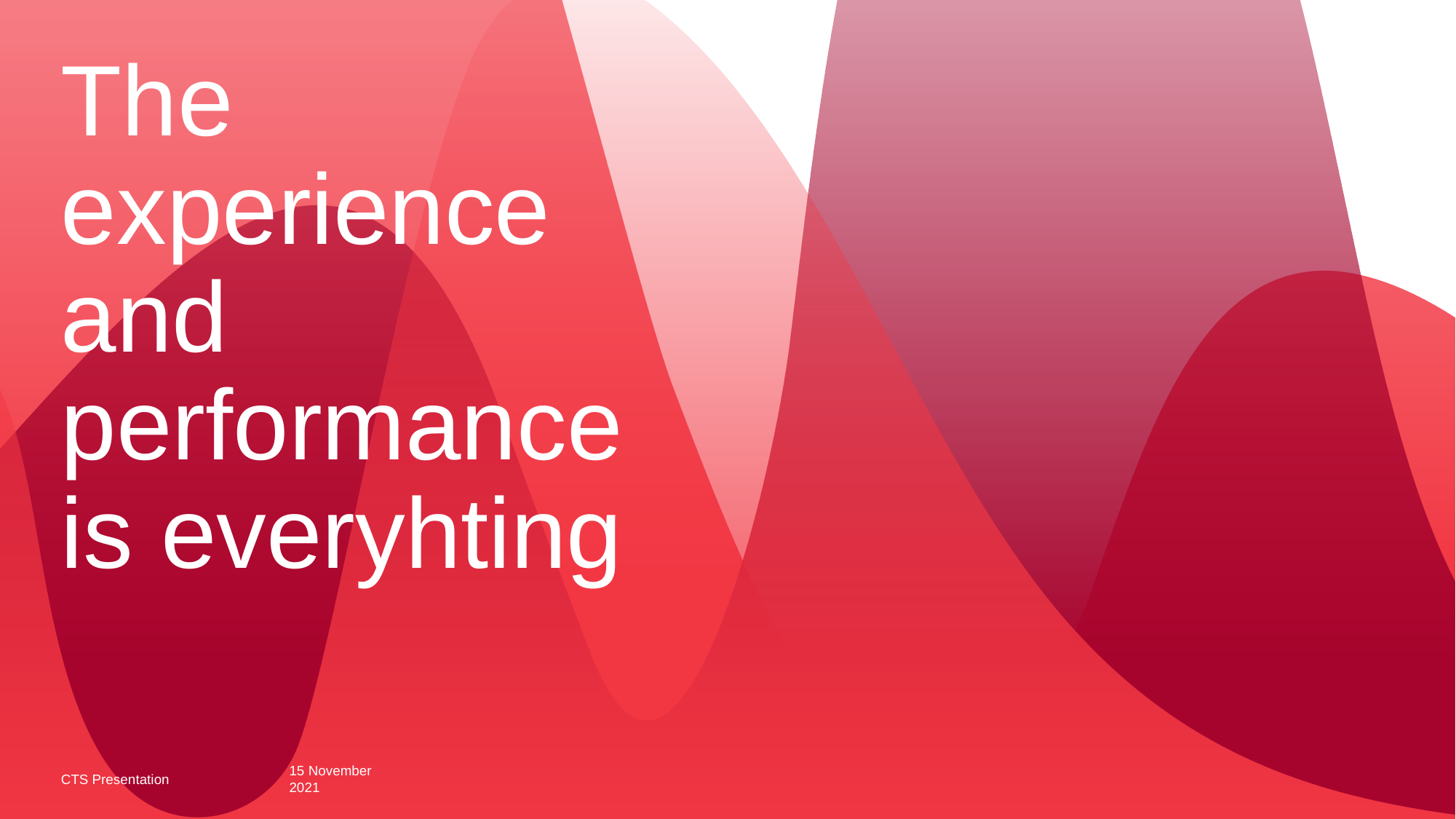

# The experience and performance is everyhting
CTS Presentation
15 November 2021